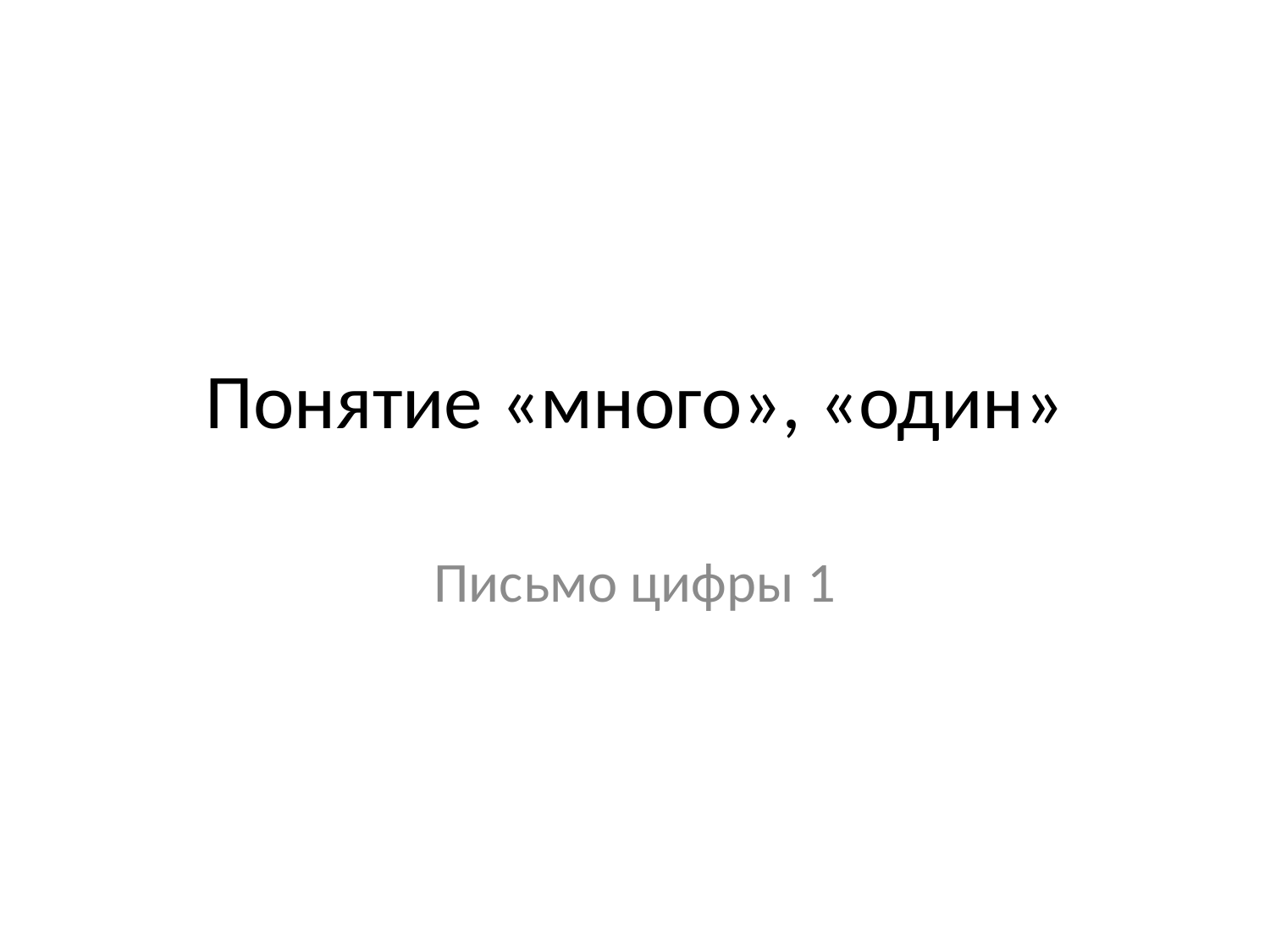

# Понятие «много», «один»
Письмо цифры 1